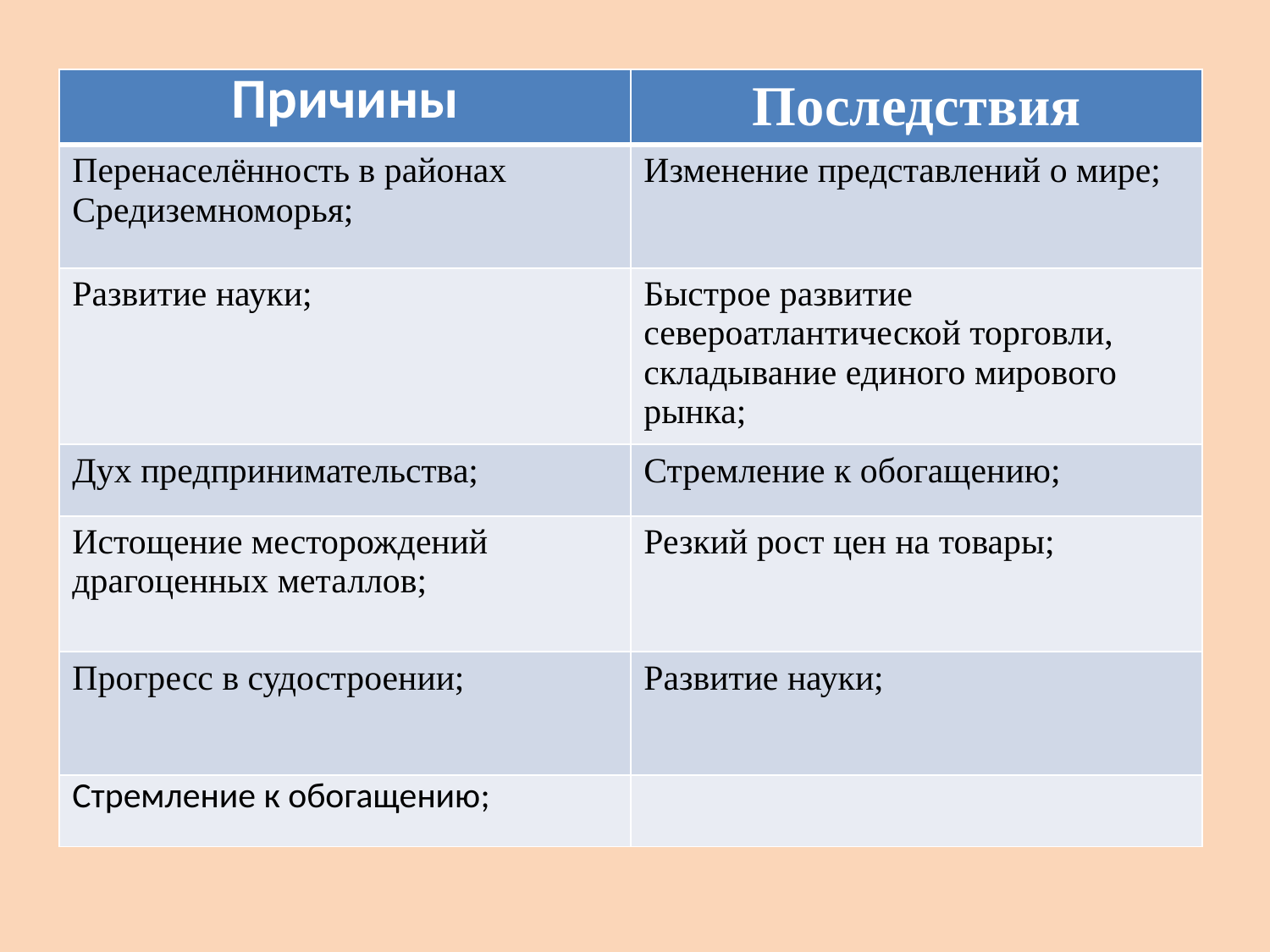

| Причины | Последствия |
| --- | --- |
| Перенаселённость в районах Средиземноморья; | Изменение представлений о мире; |
| Развитие науки; | Быстрое развитие североатлантической торговли, складывание единого мирового рынка; |
| Дух предпринимательства; | Стремление к обогащению; |
| Истощение месторождений драгоценных металлов; | Резкий рост цен на товары; |
| Прогресс в судостроении; | Развитие науки; |
| Стремление к обогащению; |  |